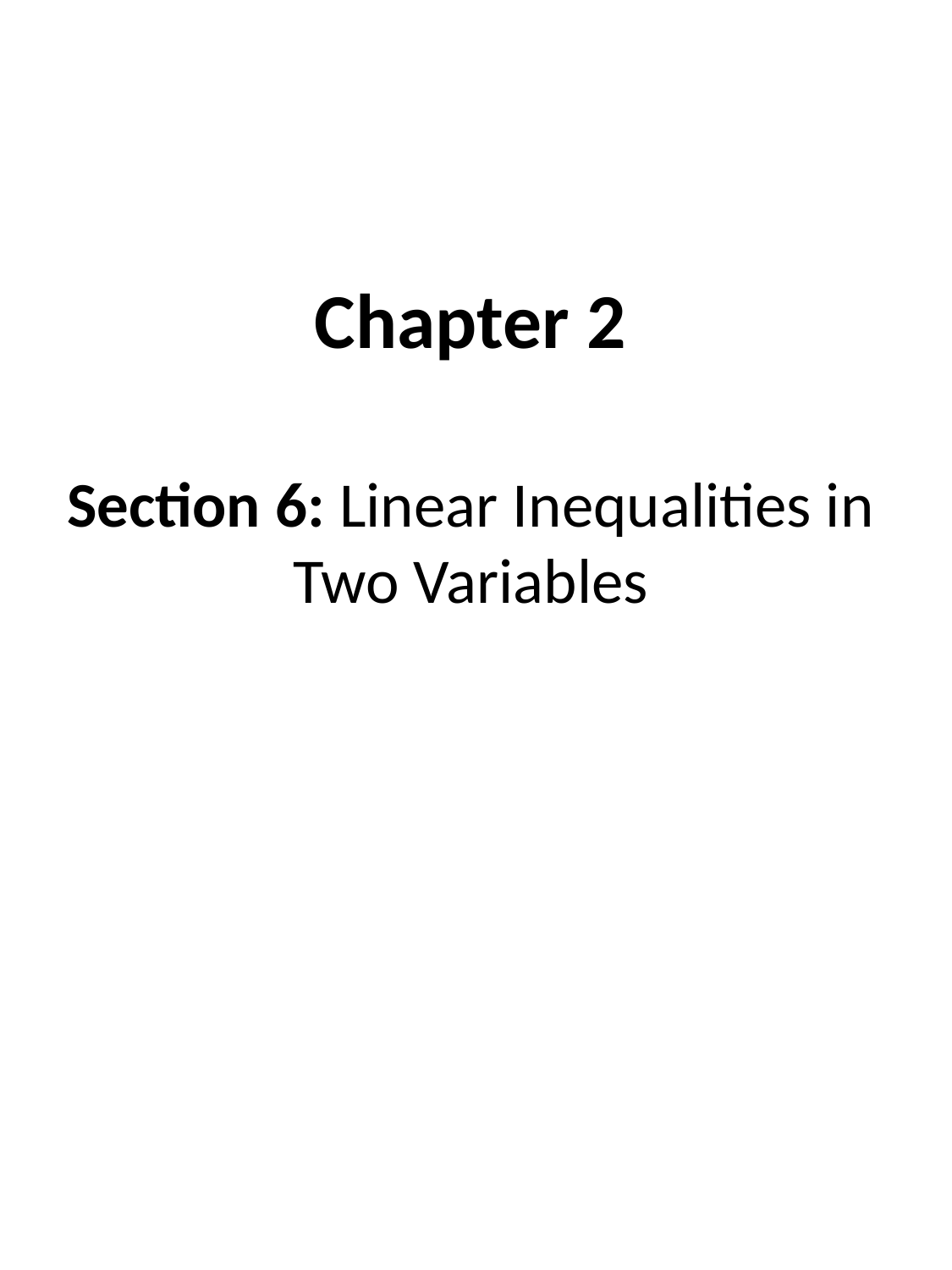

# Chapter 2
Section 6: Linear Inequalities in Two Variables